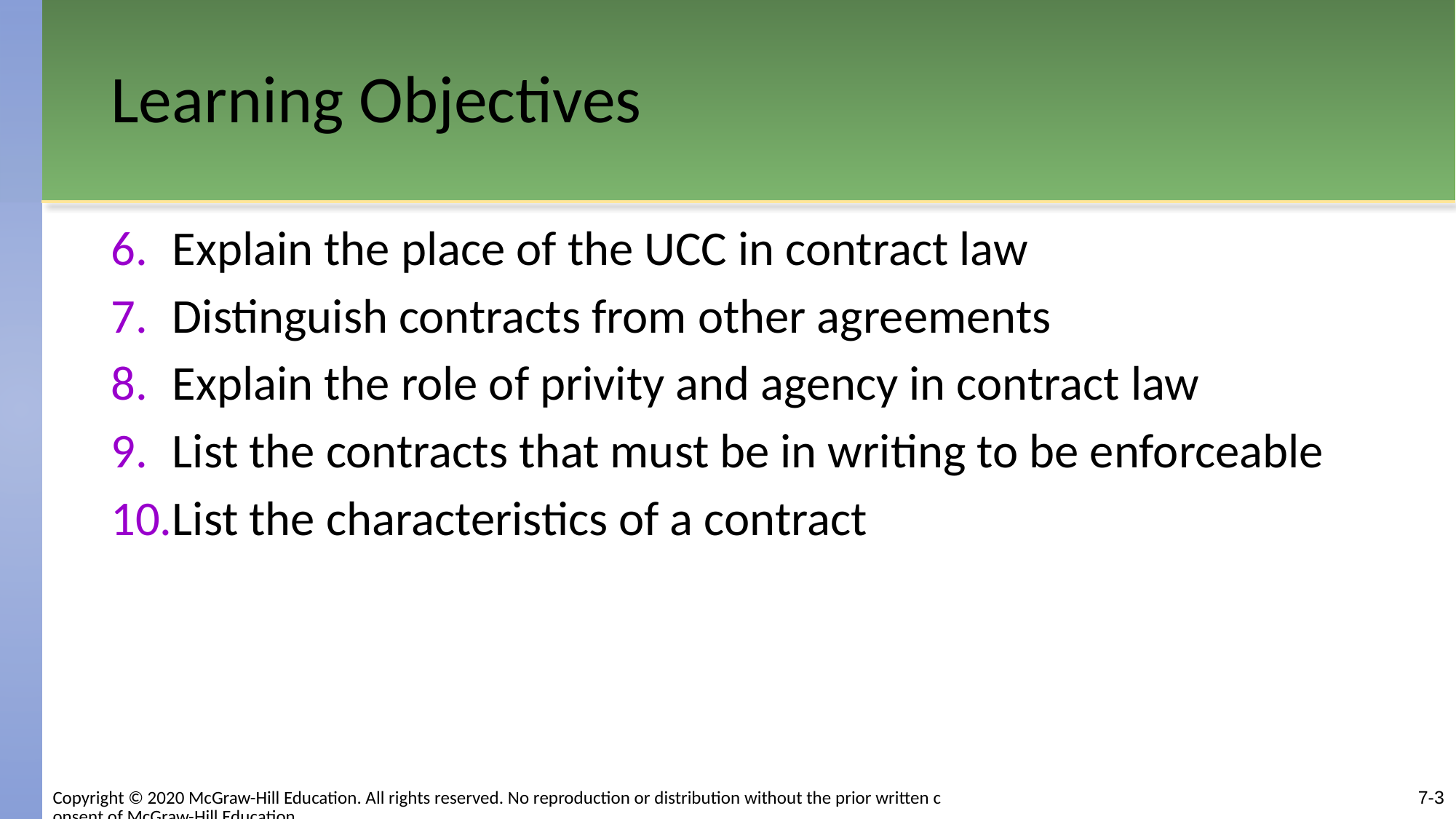

# Learning Objectives
Explain the place of the UCC in contract law
Distinguish contracts from other agreements
Explain the role of privity and agency in contract law
List the contracts that must be in writing to be enforceable
List the characteristics of a contract
Copyright © 2020 McGraw-Hill Education. All rights reserved. No reproduction or distribution without the prior written consent of McGraw-Hill Education.
7-3